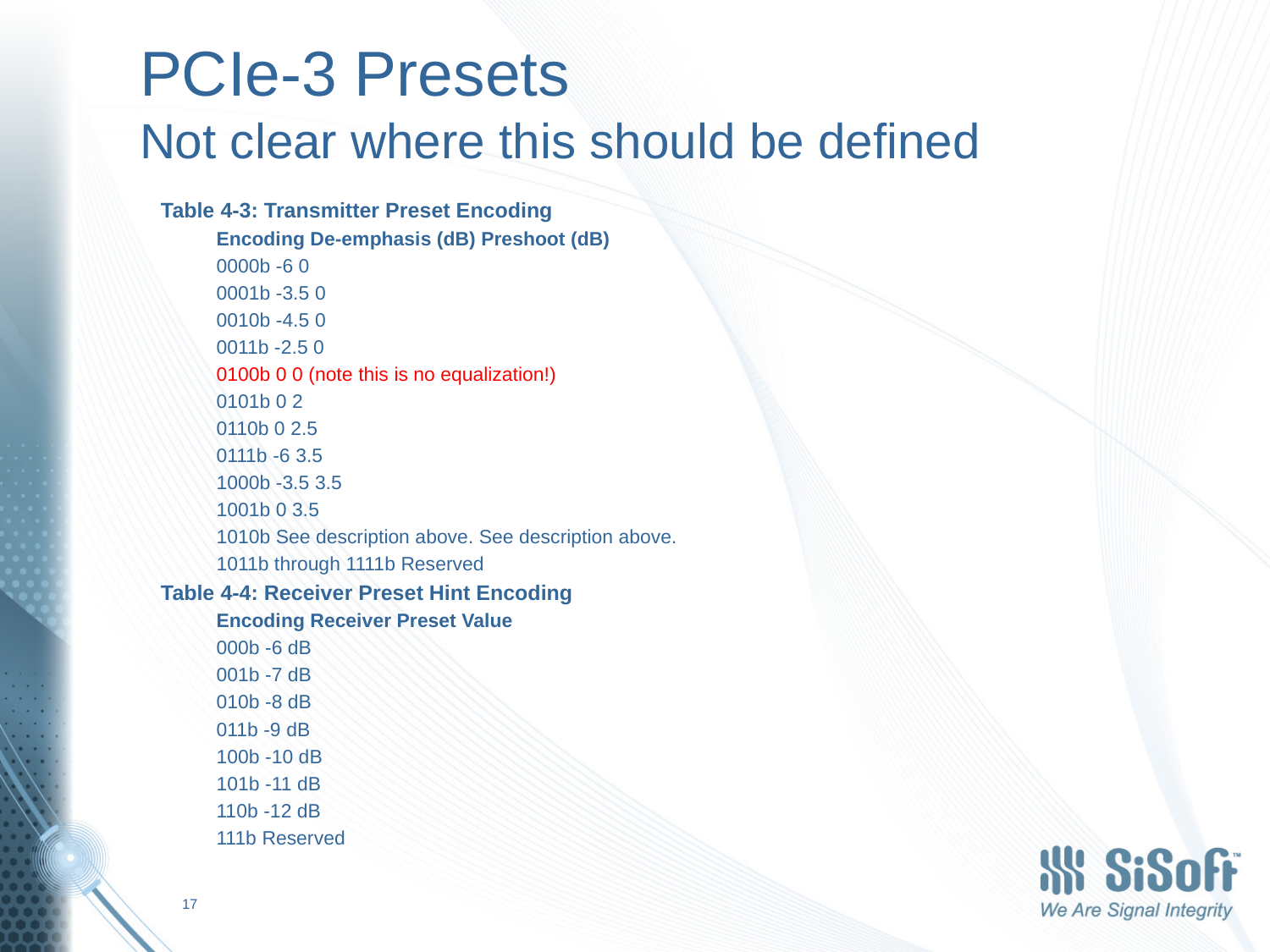

# PCIe-3 Presets Not clear where this should be defined
Table 4-3: Transmitter Preset Encoding
Encoding De-emphasis (dB) Preshoot (dB)
0000b -6 0
0001b -3.5 0
0010b -4.5 0
0011b -2.5 0
0100b 0 0 (note this is no equalization!)
0101b 0 2
0110b 0 2.5
0111b -6 3.5
1000b -3.5 3.5
1001b 0 3.5
1010b See description above. See description above.
1011b through 1111b Reserved
Table 4-4: Receiver Preset Hint Encoding
Encoding Receiver Preset Value
000b -6 dB
001b -7 dB
010b -8 dB
011b -9 dB
100b -10 dB
101b -11 dB
110b -12 dB
111b Reserved
17